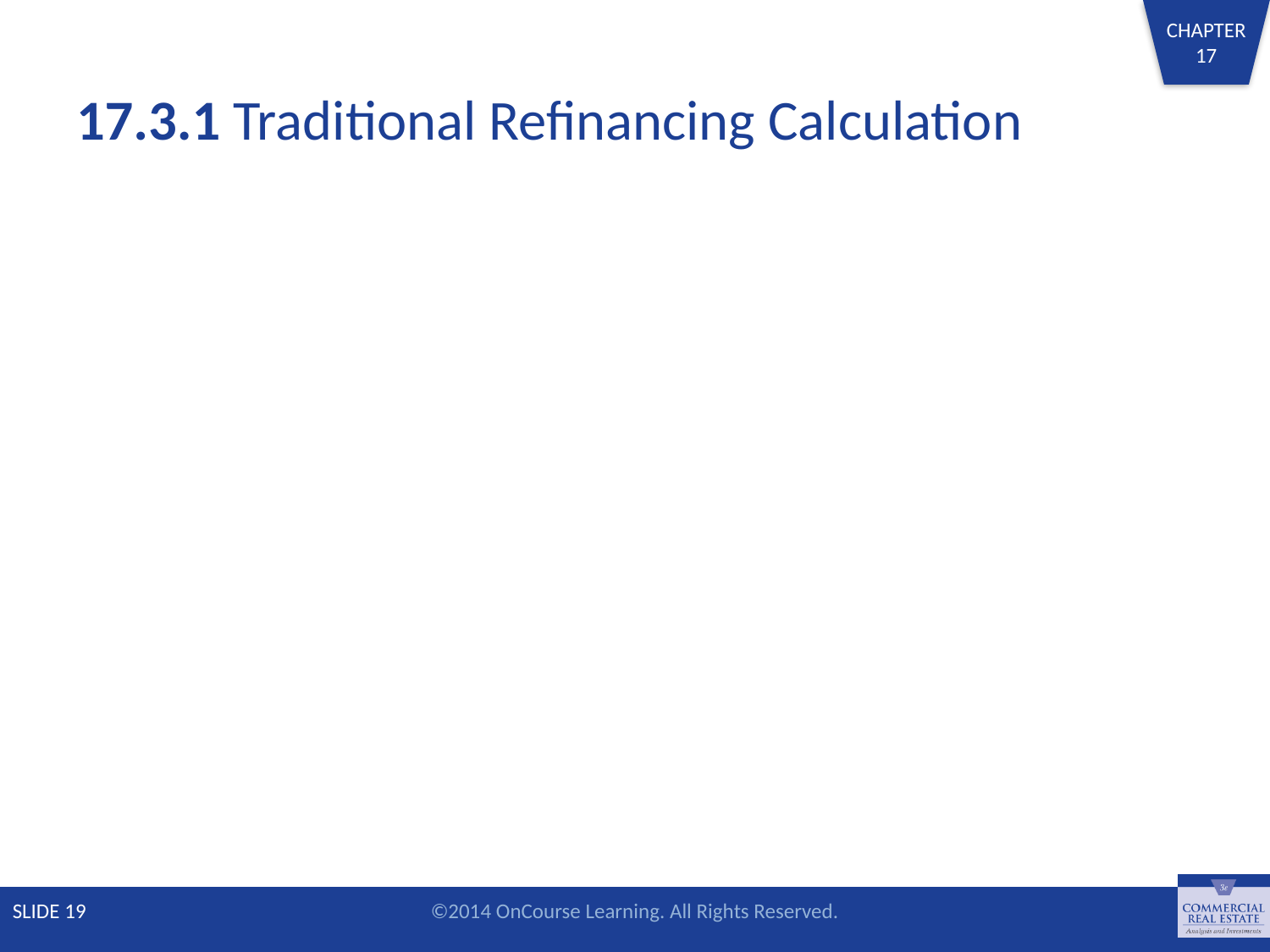

# 17.3.1 Traditional Refinancing Calculation

SLIDE 19